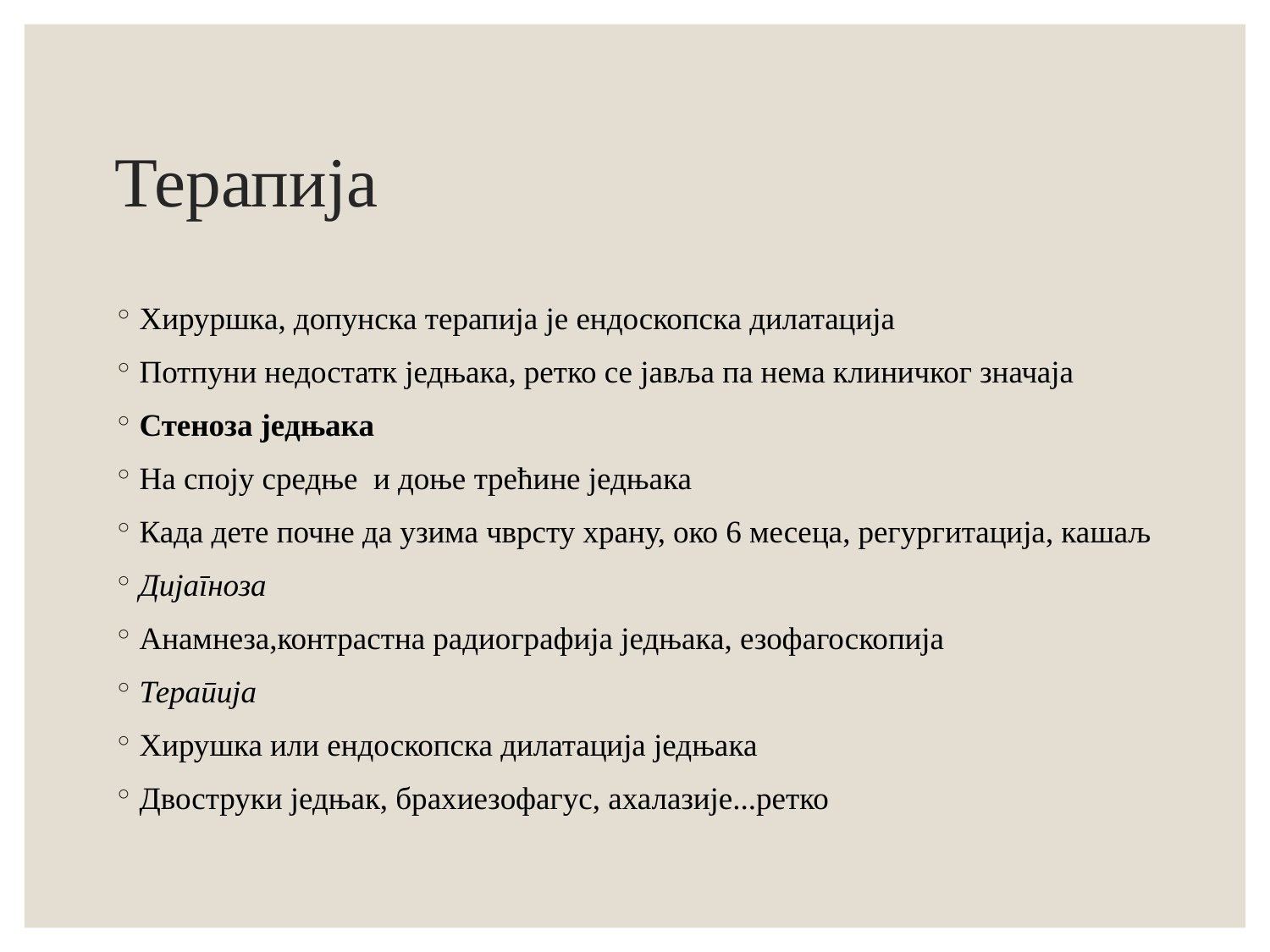

# Терапија
Хируршка, допунска терапија је ендоскопска дилатација
Потпуни недостатк једњака, ретко се јавља па нема клиничког значаја
Стеноза једњака
На споју средње  и доње трећине једњака
Када дете почне да узима чврсту храну, око 6 месеца, регургитација, кашаљ
Дијагноза
Анамнеза,контрастна радиографија једњака, езофагоскопија
Терапија
Хирушка или ендоскопска дилатација једњака
Двоструки једњак, брахиезофагус, ахалазије...ретко